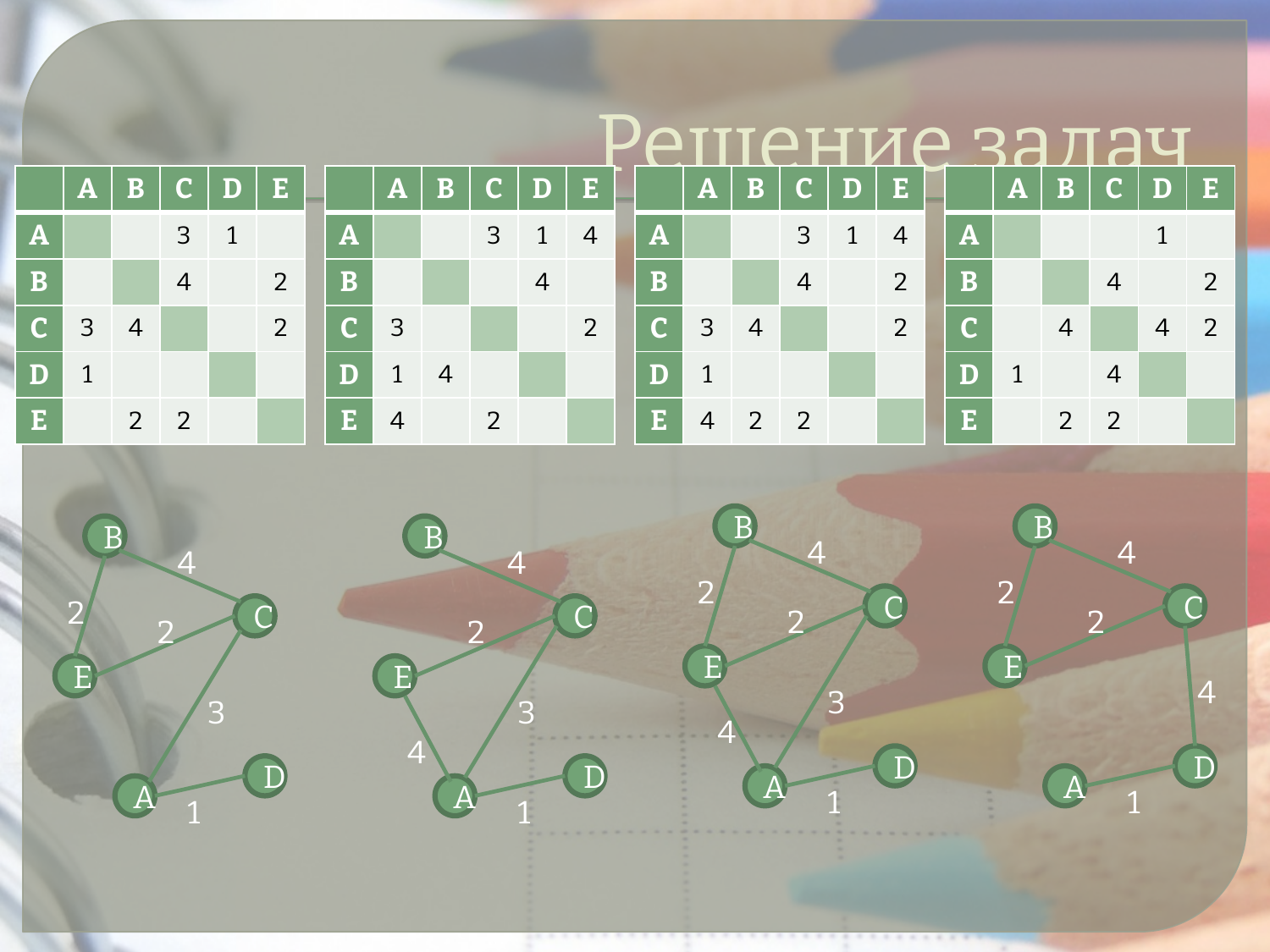

# Решение задач
|  | A | B | C | D | E |
| --- | --- | --- | --- | --- | --- |
| A |  |  | 3 | 1 | 4 |
| B |  |  |  | 4 |  |
| C | 3 |  |  |  | 2 |
| D | 1 | 4 |  |  |  |
| E | 4 |  | 2 |  |  |
|  | A | B | C | D | E |
| --- | --- | --- | --- | --- | --- |
| A |  |  | 3 | 1 | 4 |
| B |  |  | 4 |  | 2 |
| C | 3 | 4 |  |  | 2 |
| D | 1 |  |  |  |  |
| E | 4 | 2 | 2 |  |  |
|  | A | B | C | D | E |
| --- | --- | --- | --- | --- | --- |
| A |  |  |  | 1 |  |
| B |  |  | 4 |  | 2 |
| C |  | 4 |  | 4 | 2 |
| D | 1 |  | 4 |  |  |
| E |  | 2 | 2 |  |  |
|  | A | B | C | D | E |
| --- | --- | --- | --- | --- | --- |
| A |  |  | 3 | 1 |  |
| B |  |  | 4 |  | 2 |
| C | 3 | 4 |  |  | 2 |
| D | 1 |  |  |  |  |
| E |  | 2 | 2 |  |  |
B
4
2
C
2
E
3
4
D
A
1
B
4
2
C
2
E
4
D
A
1
B
4
2
C
2
E
3
D
A
1
B
4
C
2
E
3
4
D
A
1